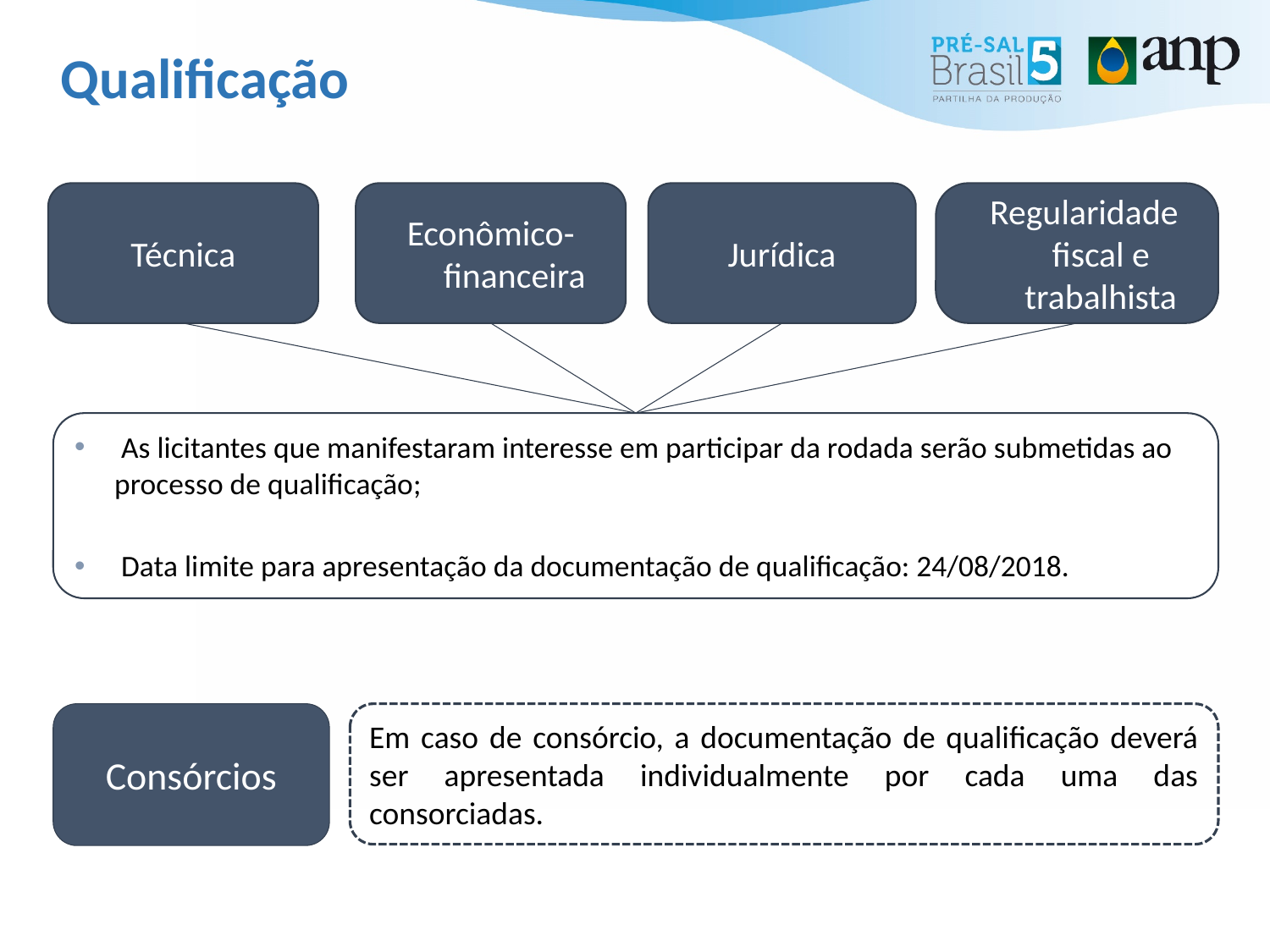

# Qualificação
Técnica
Econômico-financeira
Jurídica
  Regularidade fiscal e trabalhista
 As licitantes que manifestaram interesse em participar da rodada serão submetidas ao processo de qualificação;

 Data limite para apresentação da documentação de qualificação: 24/08/2018.
Consórcios
Em caso de consórcio, a documentação de qualificação deverá ser apresentada individualmente por cada uma das consorciadas.